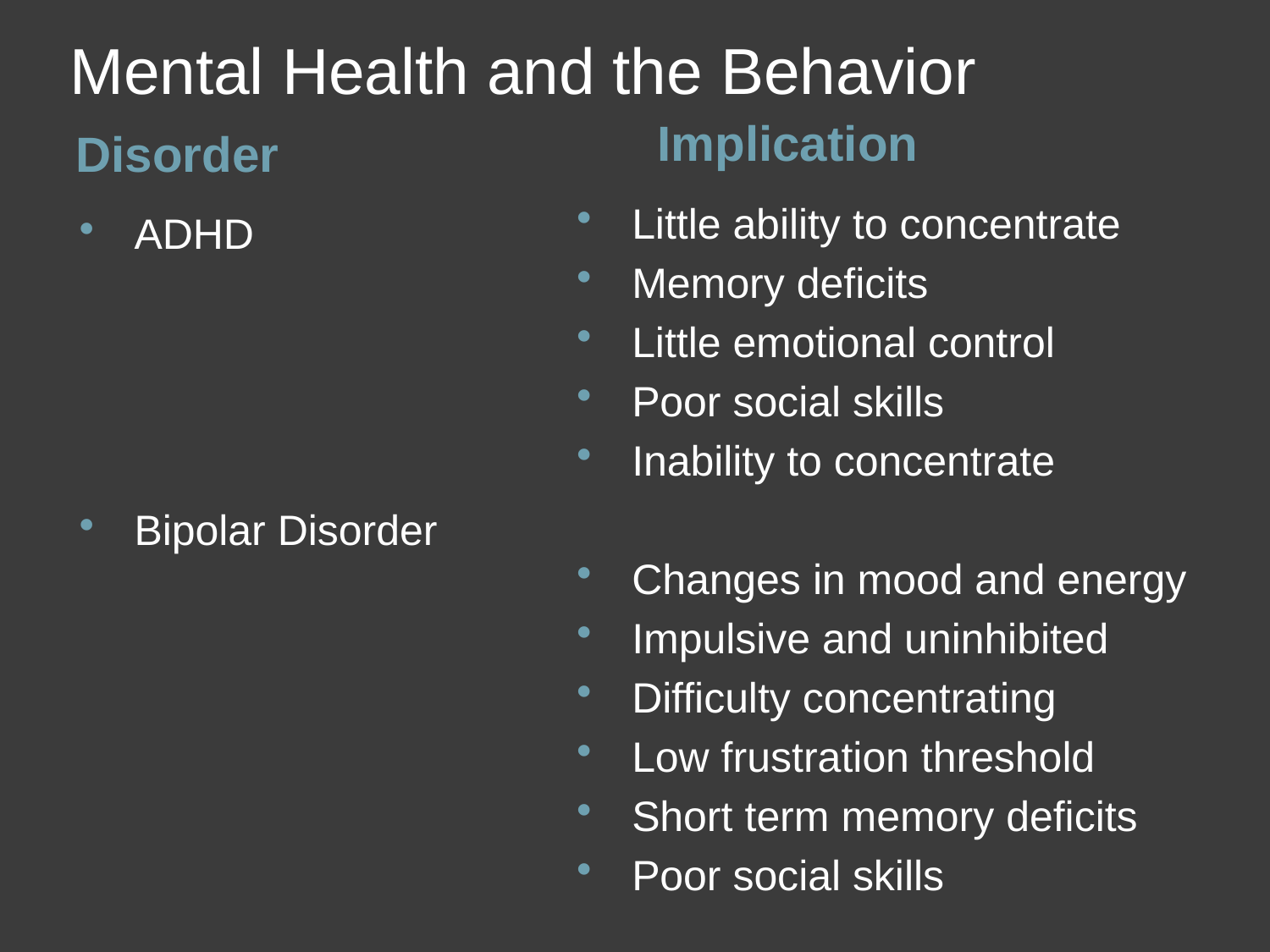

# Mental Health and the Behavior
Implication
Disorder
Little ability to concentrate
Memory deficits
Little emotional control
Poor social skills
Inability to concentrate

Changes in mood and energy
Impulsive and uninhibited
Difficulty concentrating
Low frustration threshold
Short term memory deficits
Poor social skills

ADHD

Bipolar Disorder